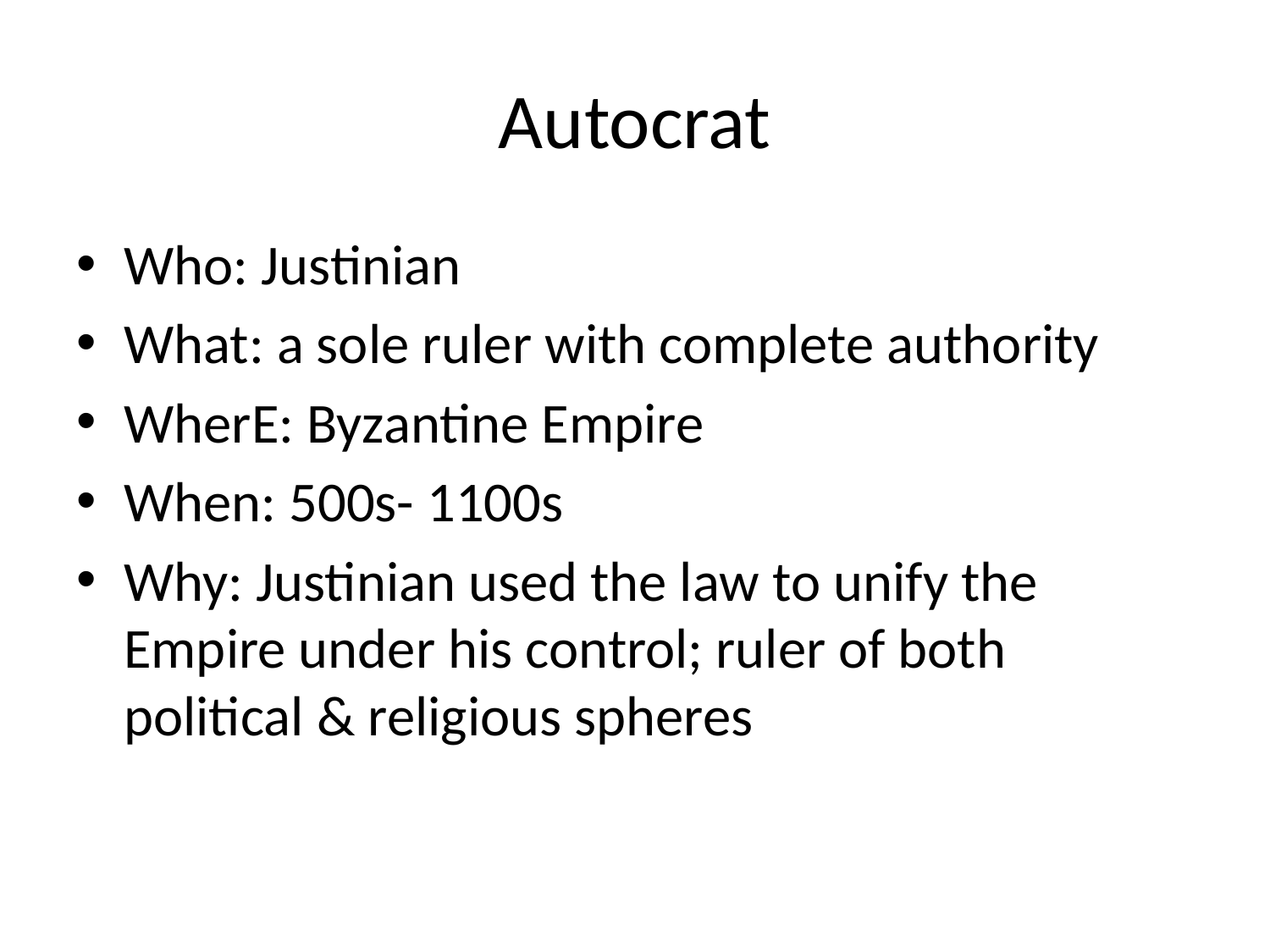

# Autocrat
Who: Justinian
What: a sole ruler with complete authority
WherE: Byzantine Empire
When: 500s- 1100s
Why: Justinian used the law to unify the Empire under his control; ruler of both political & religious spheres